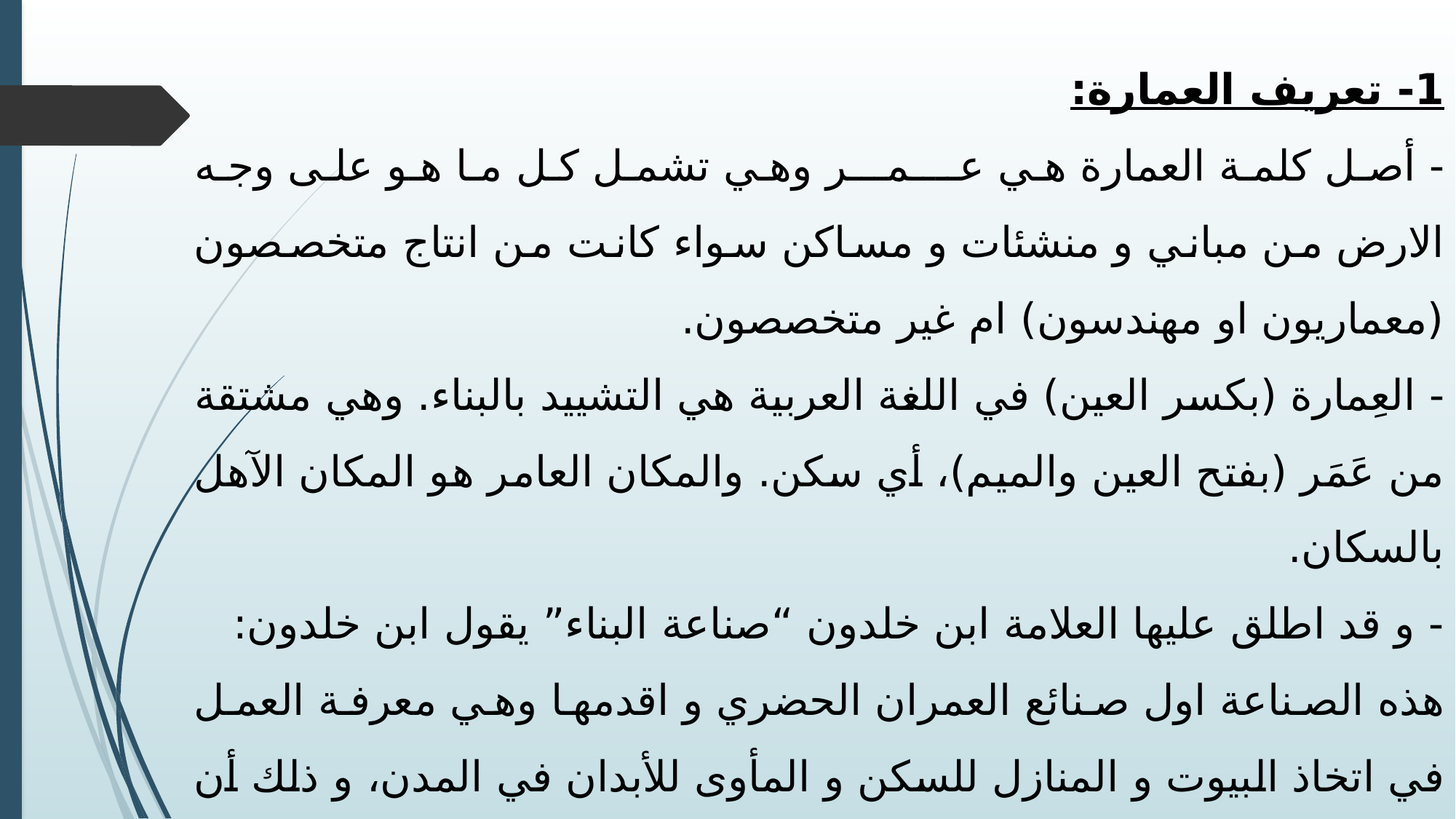

1- تعريف العمارة:
- أصل كلمة العمارة هي عـــمـــر وهي تشمل كل ما هو على وجه الارض من مباني و منشئات و مساكن سواء كانت من انتاج متخصصون (معماريون او مهندسون) ام غير متخصصون.
- العِمارة (بكسر العين) في اللغة العربية هي التشييد بالبناء. وهي مشتقة من عَمَر (بفتح العين والميم)، أي سكن. والمكان العامر هو المكان الآهل بالسكان.
- و قد اطلق عليها العلامة ابن خلدون “صناعة البناء” يقول ابن خلدون:
هذه الصناعة اول صنائع العمران الحضري و اقدمها وهي معرفة العمل في اتخاذ البيوت و المنازل للسكن و المأوى للأبدان في المدن، و ذلك أن الإنسان لما جبل عليه من الفكر في عواقب احواله لا بد أن يفكر فيما يدفع عنه الاذى من الحر و البرد كاتخاذ البيوت المكتنفة بالسقف و الحيطان من سائر جهاتها.